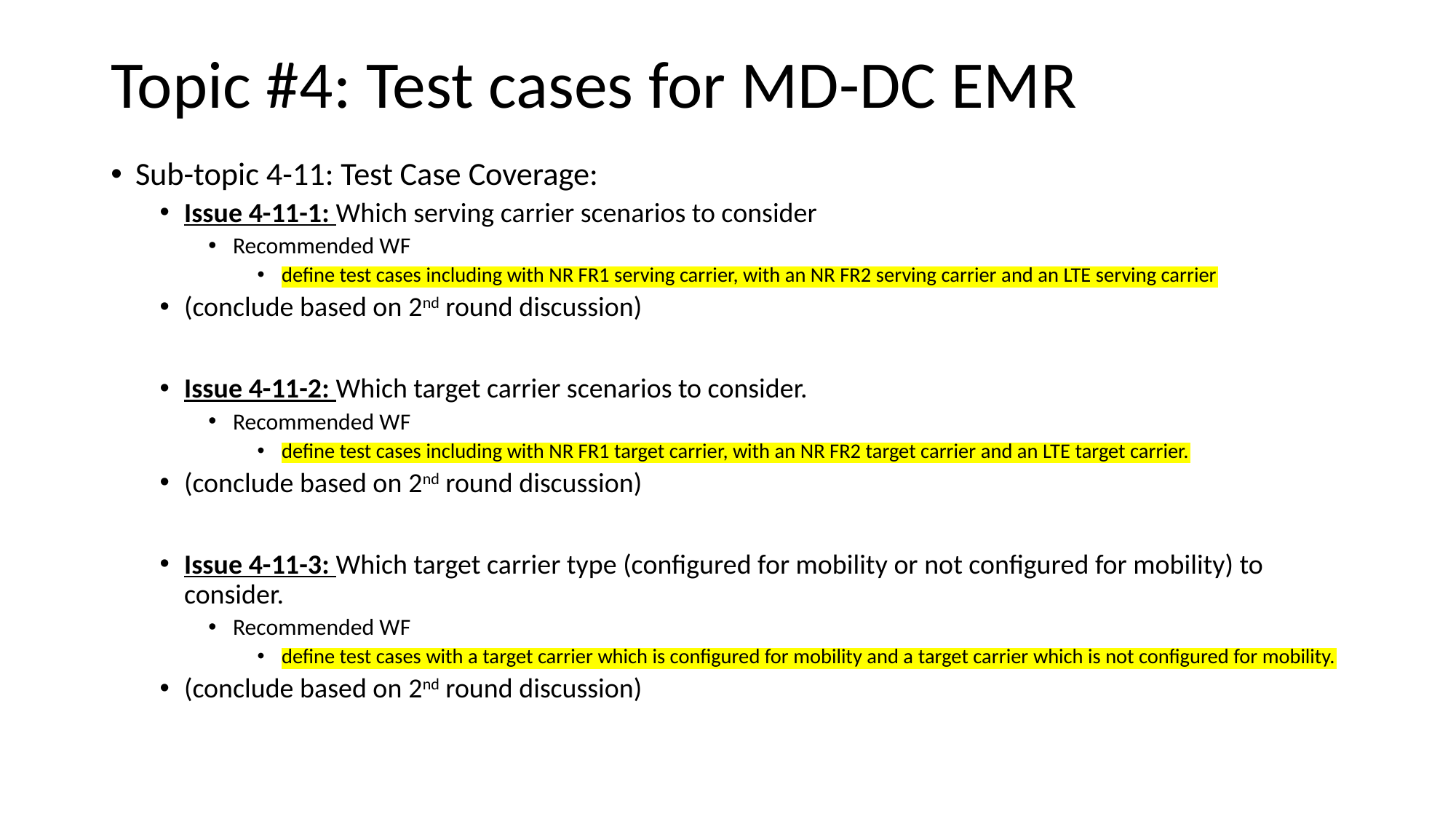

# Topic #4: Test cases for MD-DC EMR
Sub-topic 4-11: Test Case Coverage:
Issue 4-11-1: Which serving carrier scenarios to consider
Recommended WF
define test cases including with NR FR1 serving carrier, with an NR FR2 serving carrier and an LTE serving carrier
(conclude based on 2nd round discussion)

Issue 4-11-2: Which target carrier scenarios to consider.
Recommended WF
define test cases including with NR FR1 target carrier, with an NR FR2 target carrier and an LTE target carrier.
(conclude based on 2nd round discussion)

Issue 4-11-3: Which target carrier type (configured for mobility or not configured for mobility) to consider.
Recommended WF
define test cases with a target carrier which is configured for mobility and a target carrier which is not configured for mobility.
(conclude based on 2nd round discussion)